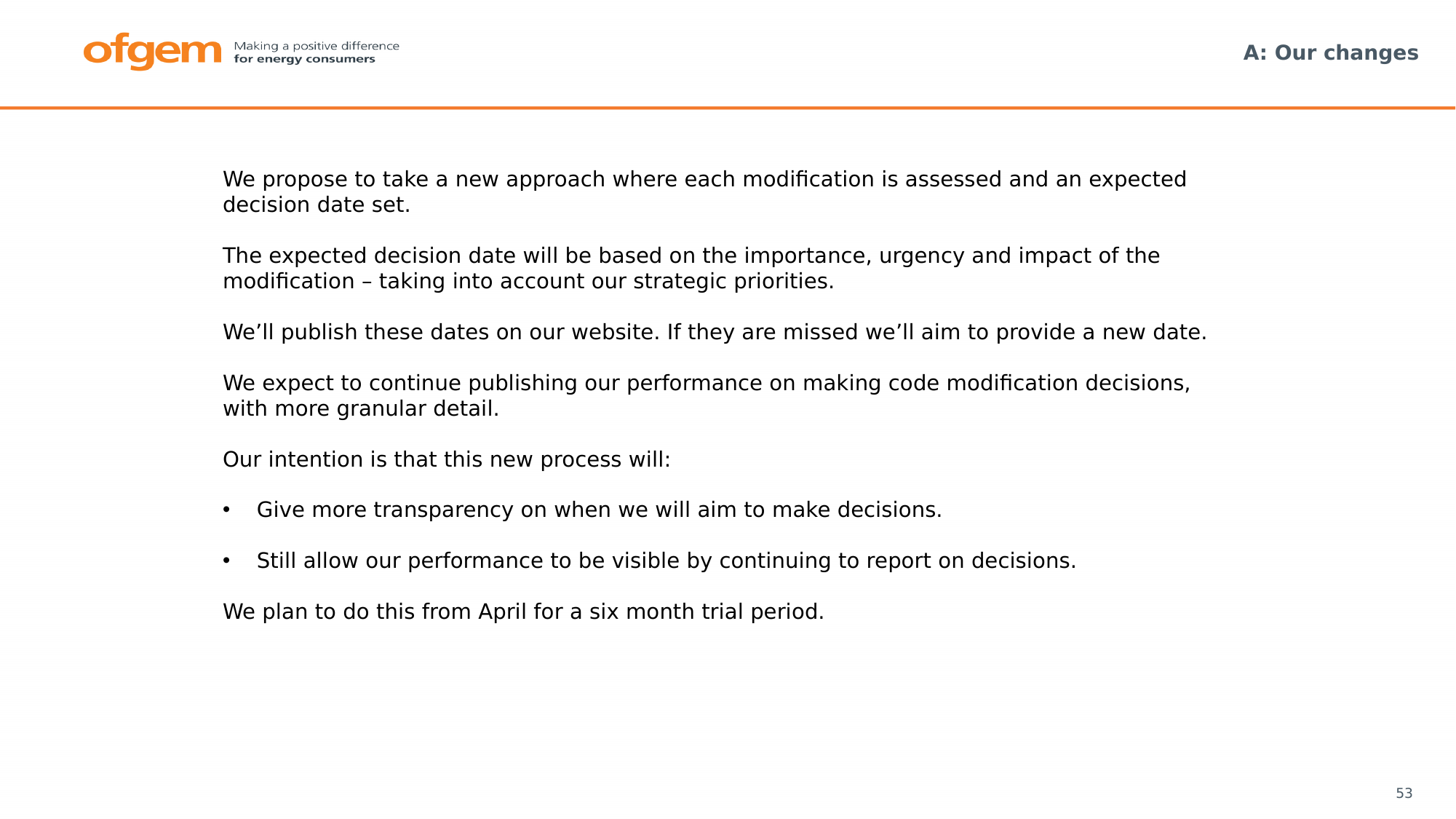

# A: Our changes
We propose to take a new approach where each modification is assessed and an expected decision date set.

The expected decision date will be based on the importance, urgency and impact of the modification – taking into account our strategic priorities.

We’ll publish these dates on our website. If they are missed we’ll aim to provide a new date.

We expect to continue publishing our performance on making code modification decisions, with more granular detail.

Our intention is that this new process will:

Give more transparency on when we will aim to make decisions.

Still allow our performance to be visible by continuing to report on decisions.

We plan to do this from April for a six month trial period.

53